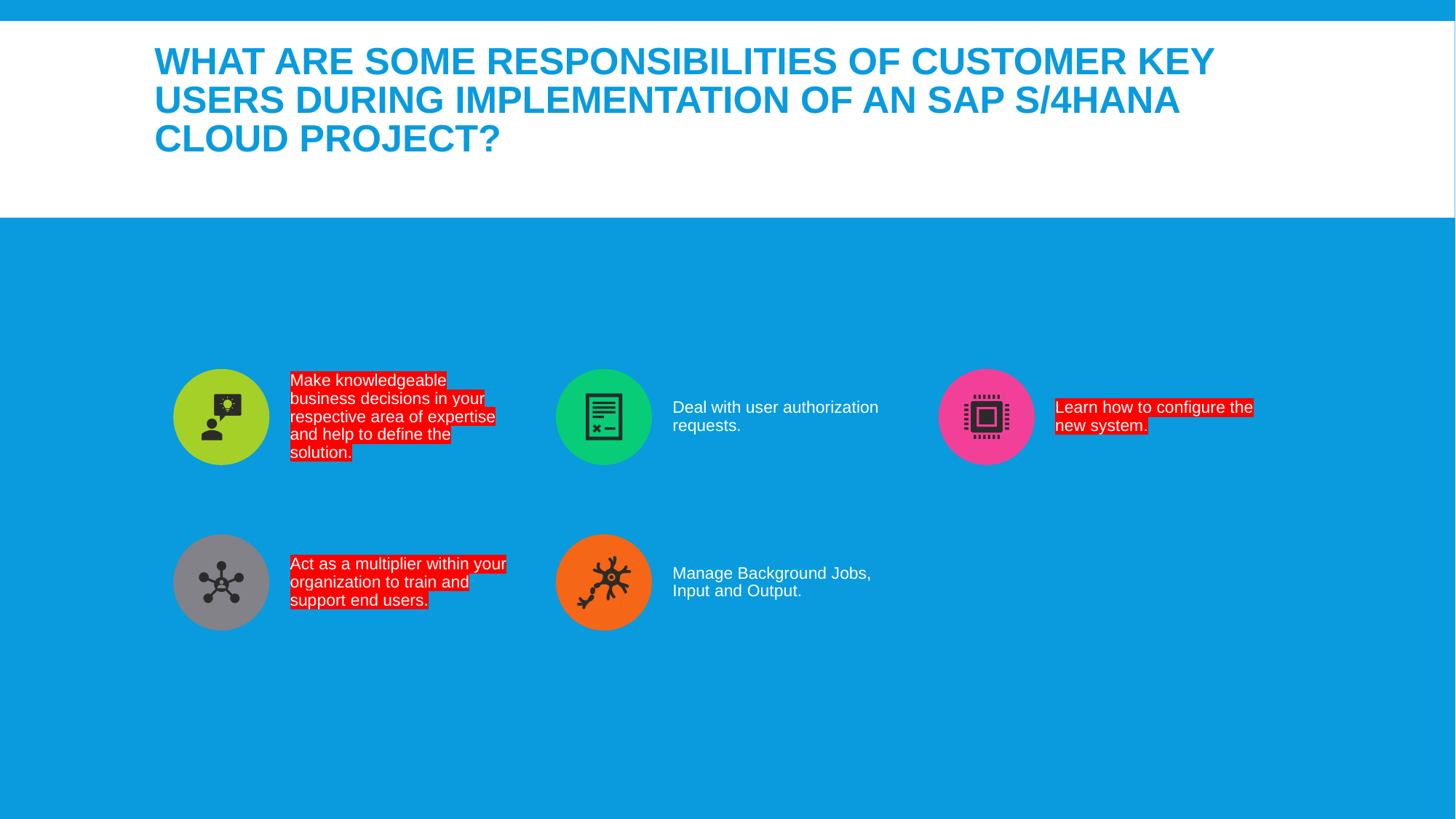

# What are some responsibilities of customer key users during implementation of an SAP S/4HANA Cloud project?
Make knowledgeable business decisions in your respective area of expertise and help to define the solution.
Deal with user authorization requests.
Learn how to configure the new system.
Act as a multiplier within your organization to train and support end users.
Manage Background Jobs, Input and Output.